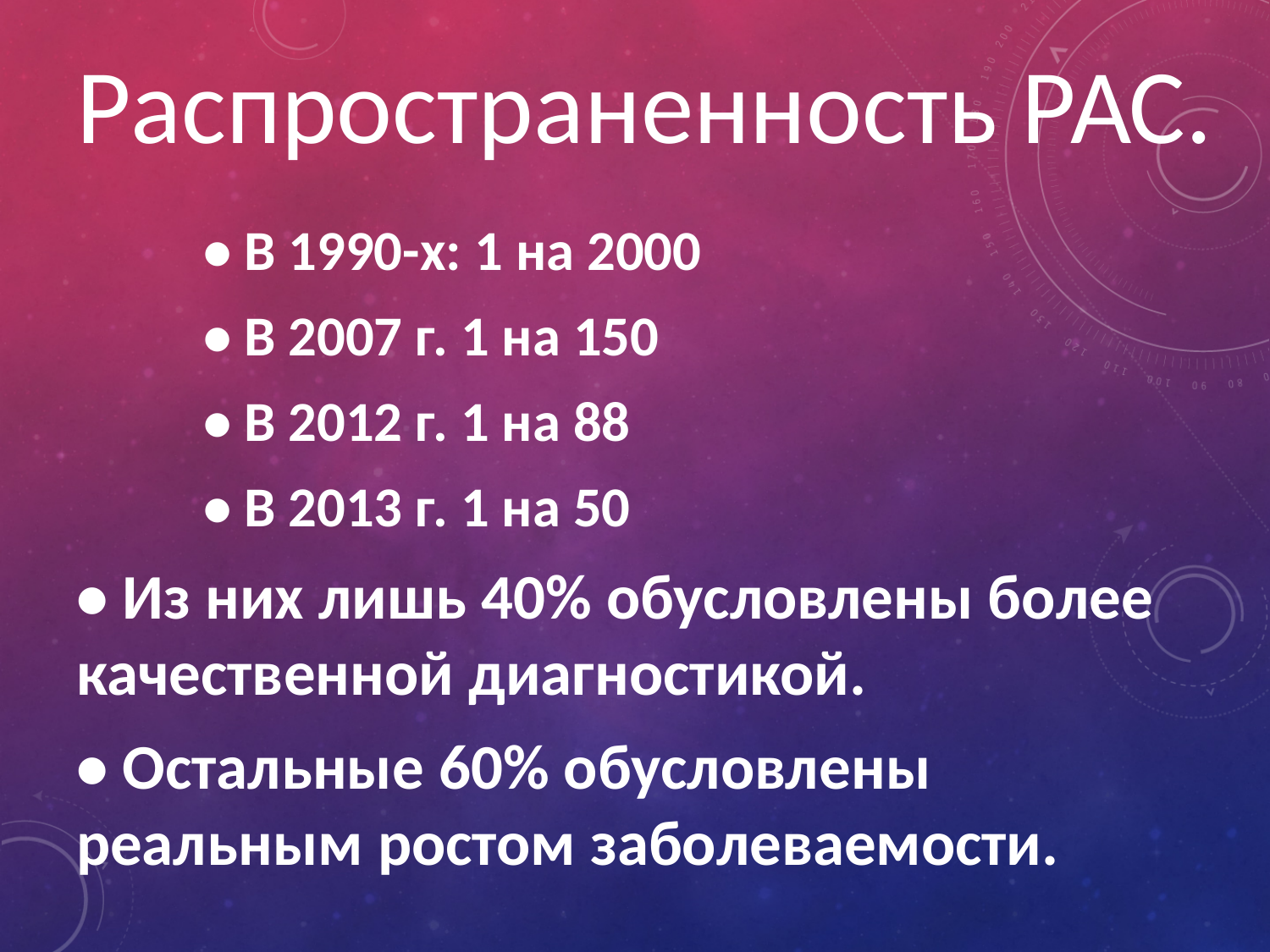

# Распространенность РАС.
	• В 1990-х: 1 на 2000
	• В 2007 г. 1 на 150
	• В 2012 г. 1 на 88
	• В 2013 г. 1 на 50
• Из них лишь 40% обусловлены более качественной диагностикой.
• Остальные 60% обусловлены реальным ростом заболеваемости.